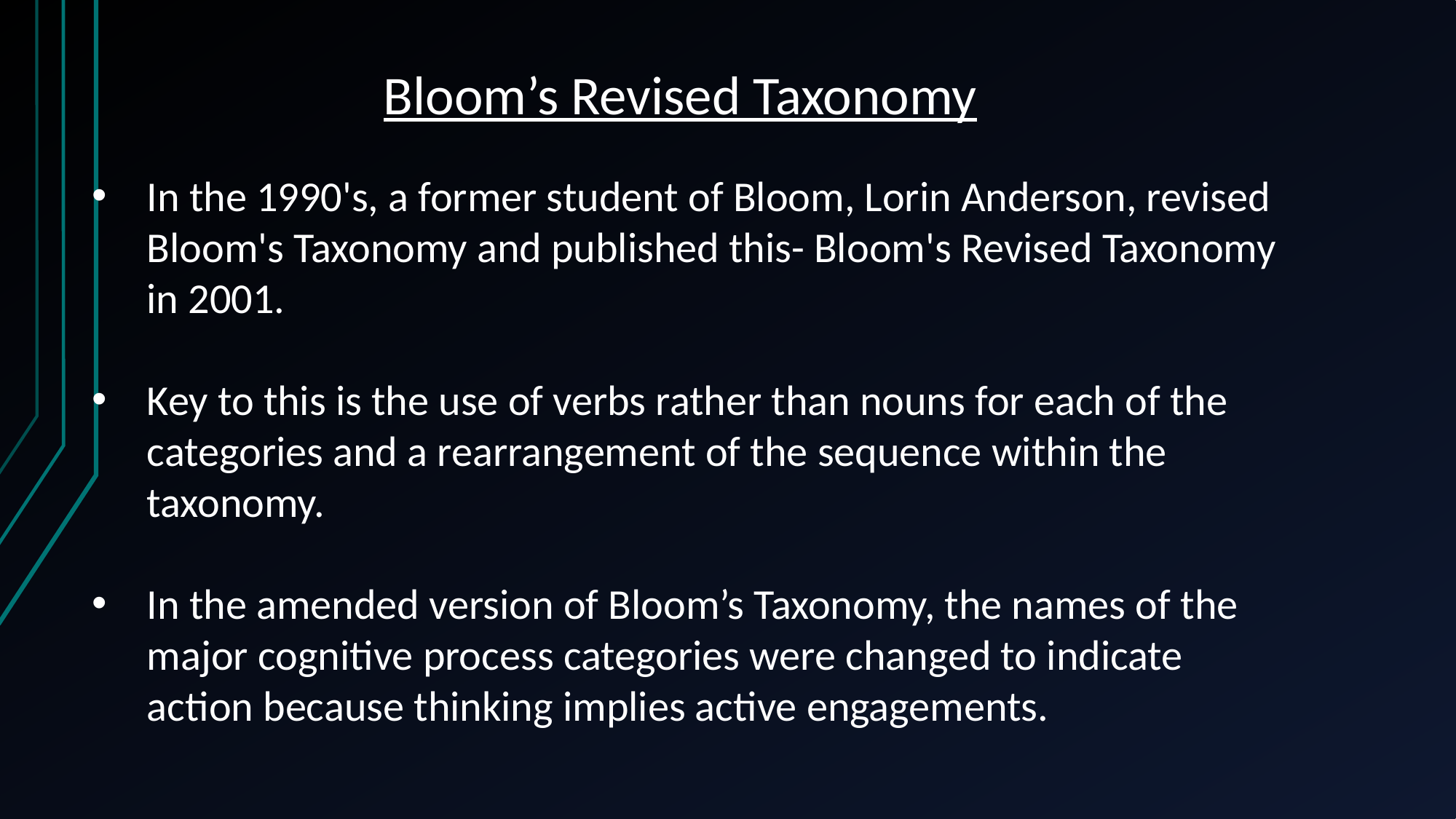

Bloom’s Revised Taxonomy
In the 1990's, a former student of Bloom, Lorin Anderson, revised Bloom's Taxonomy and published this- Bloom's Revised Taxonomy in 2001.

Key to this is the use of verbs rather than nouns for each of the categories and a rearrangement of the sequence within the taxonomy.

In the amended version of Bloom’s Taxonomy, the names of the major cognitive process categories were changed to indicate action because thinking implies active engagements.